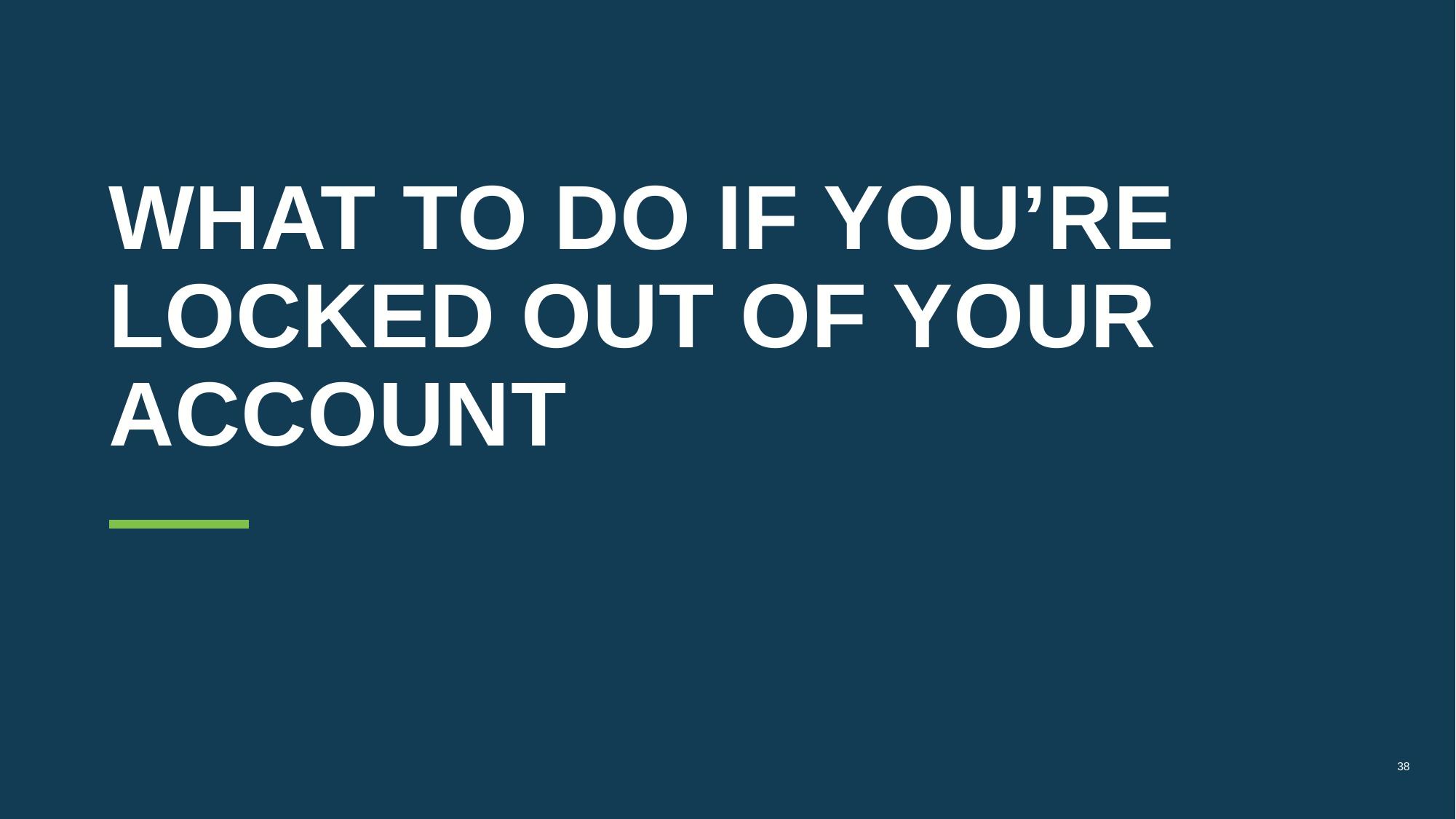

# What to do if you’re locked out of your Account
38